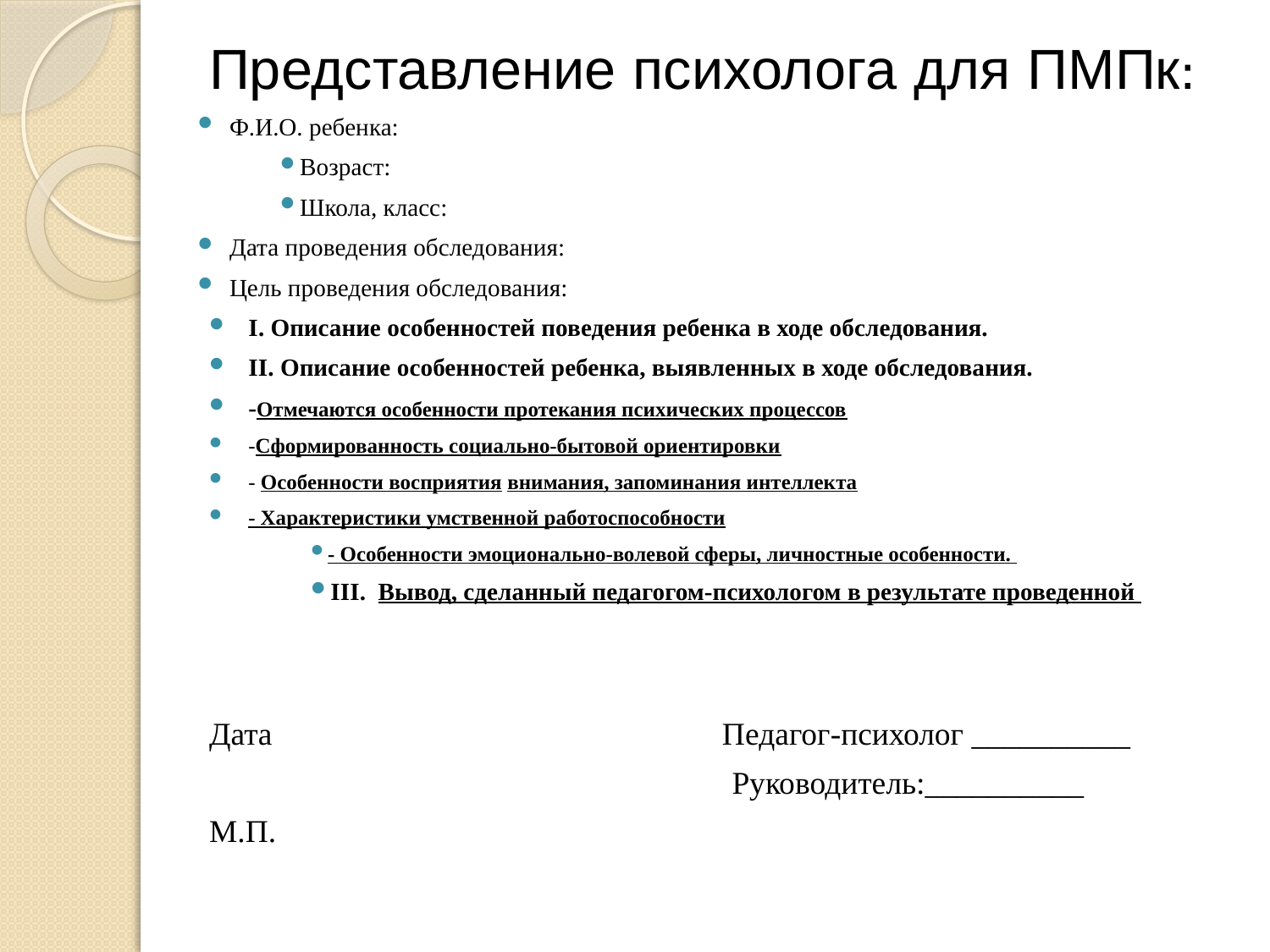

#
Представление психолога для ПМПк:
Ф.И.О. ребенка:
Возраст:
Школа, класс:
Дата проведения обследования:
Цель проведения обследования:
I. Описание особенностей поведения ребенка в ходе обследования.
II. Описание особенностей ребенка, выявленных в ходе обследования.
-Отмечаются особенности протекания психических процессов
-Сформированность социально-бытовой ориентировки
- Особенности восприятия внимания, запоминания интеллекта
- Характеристики умственной работоспособности
- Особенности эмоционально-волевой сферы, личностные особенности.
III.  Вывод, сделанный педагогом-психологом в результате проведенной

Дата                                                        Педагог-психолог __________
                                                                 Руководитель:__________
М.П.